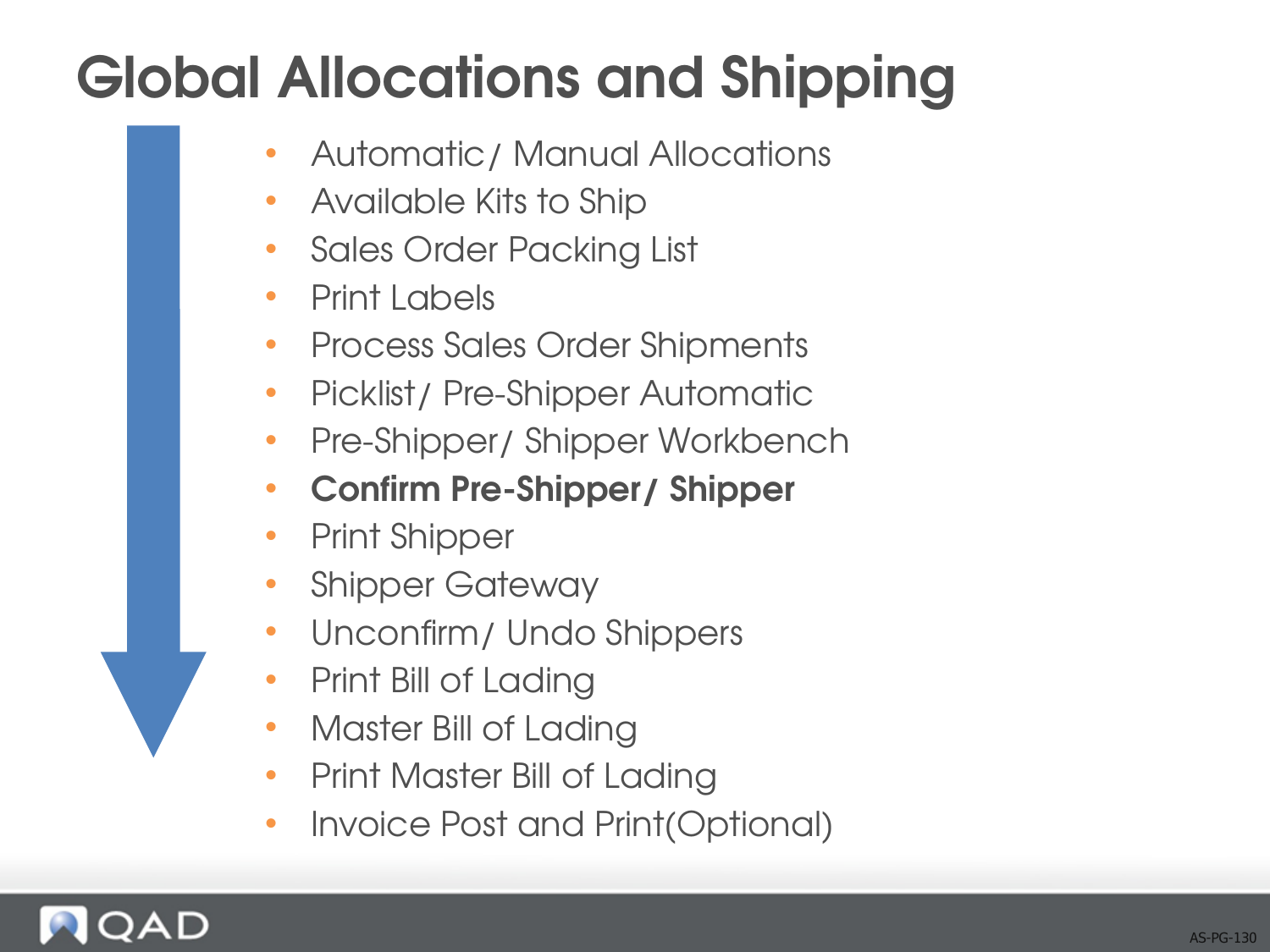

# Global Allocations and Shipping

Automatic/ Manual Allocations
Available Kits to Ship
Sales Order Packing List
Print Labels
Process Sales Order Shipments
Picklist/ Pre-Shipper Automatic
Pre-Shipper/ Shipper Workbench
Confirm Pre-Shipper/ Shipper
Print Shipper
Shipper Gateway
Unconfirm/ Undo Shippers
Print Bill of Lading
Master Bill of Lading
Print Master Bill of Lading
Invoice Post and Print(Optional)
AS-PG-130